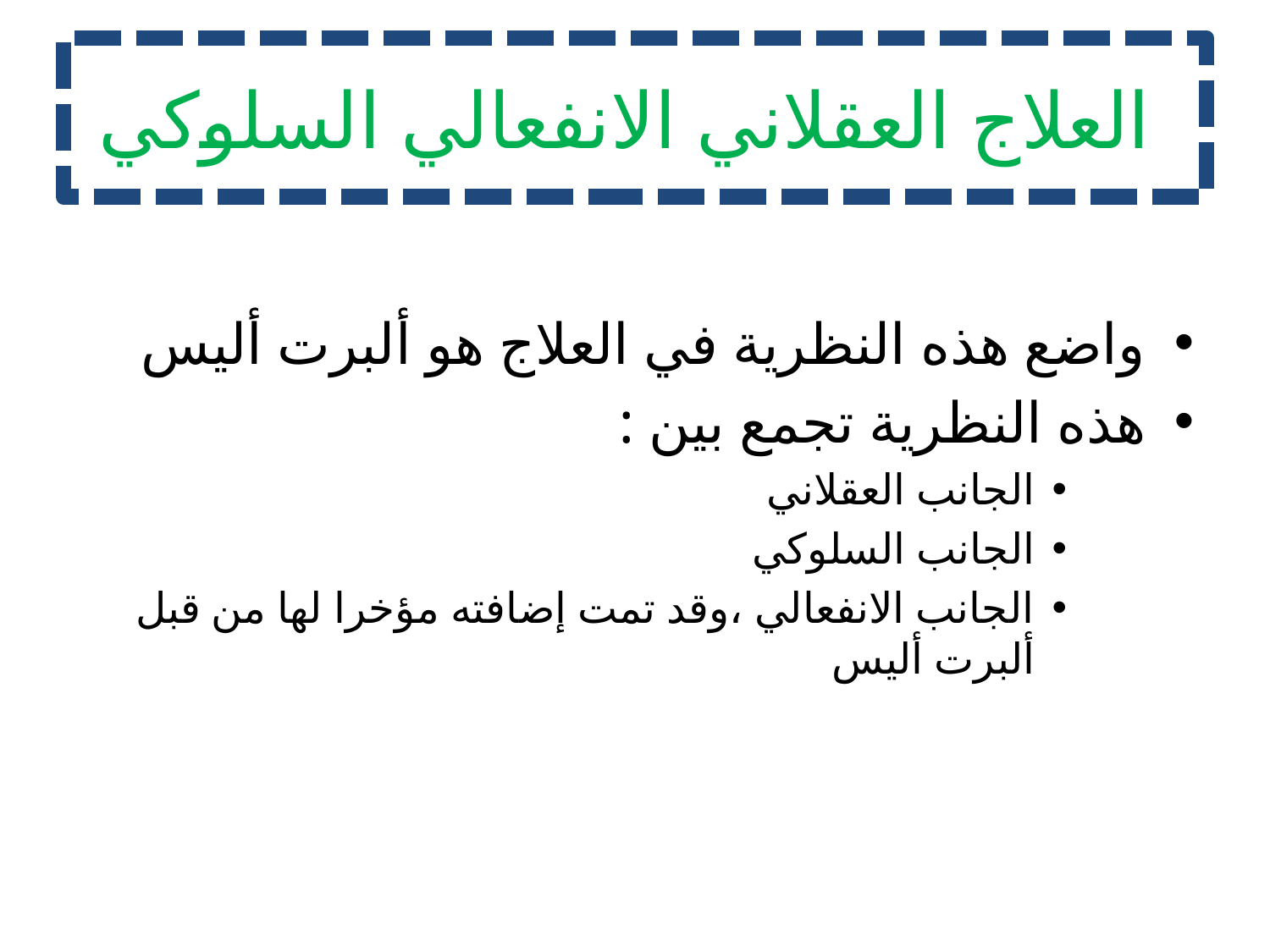

# العلاج العقلاني الانفعالي السلوكي

واضع هذه النظرية في العلاج هو ألبرت أليس
هذه النظرية تجمع بين :
الجانب العقلاني
الجانب السلوكي
الجانب الانفعالي ،وقد تمت إضافته مؤخرا لها من قبل ألبرت أليس